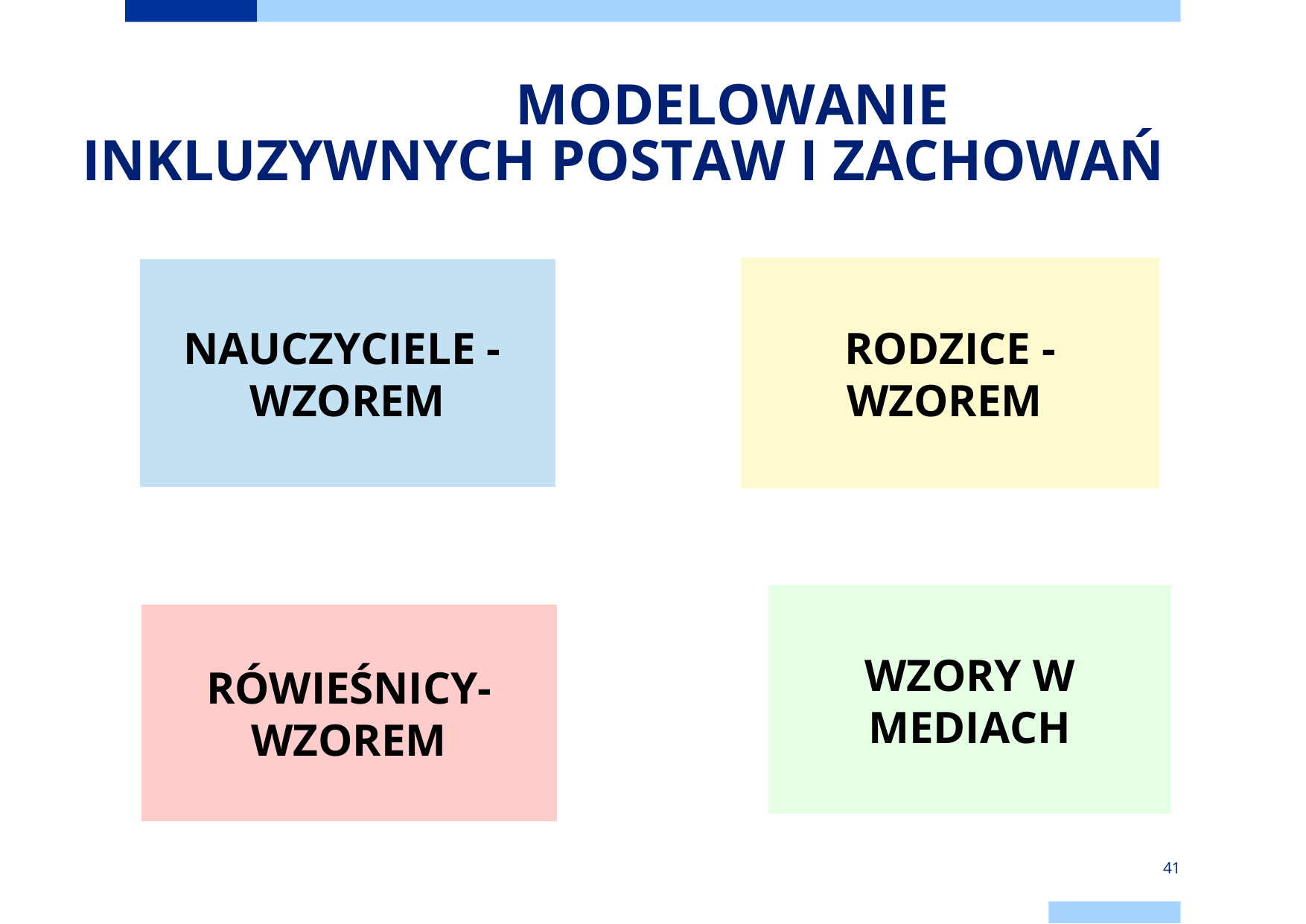

# MODELOWANIE INKLUZYWNYCH POSTAW I ZACHOWAŃ
NAUCZYCIELE -
WZOREM
RODZICE -
WZOREM
WZORY W MEDIACH
RÓWIEŚNICY- WZOREM
41